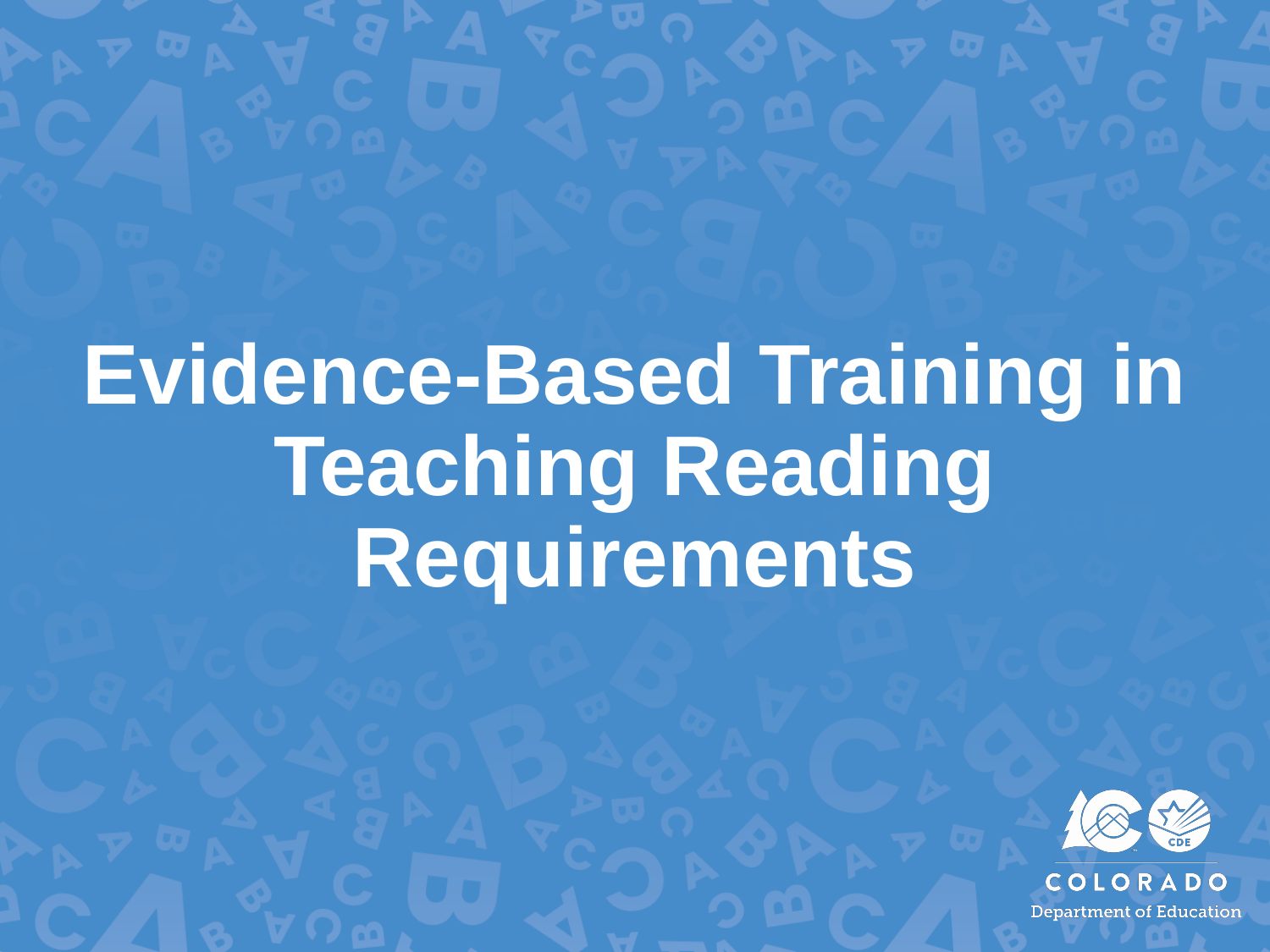

# Evidence-Based Training in Teaching Reading Requirements